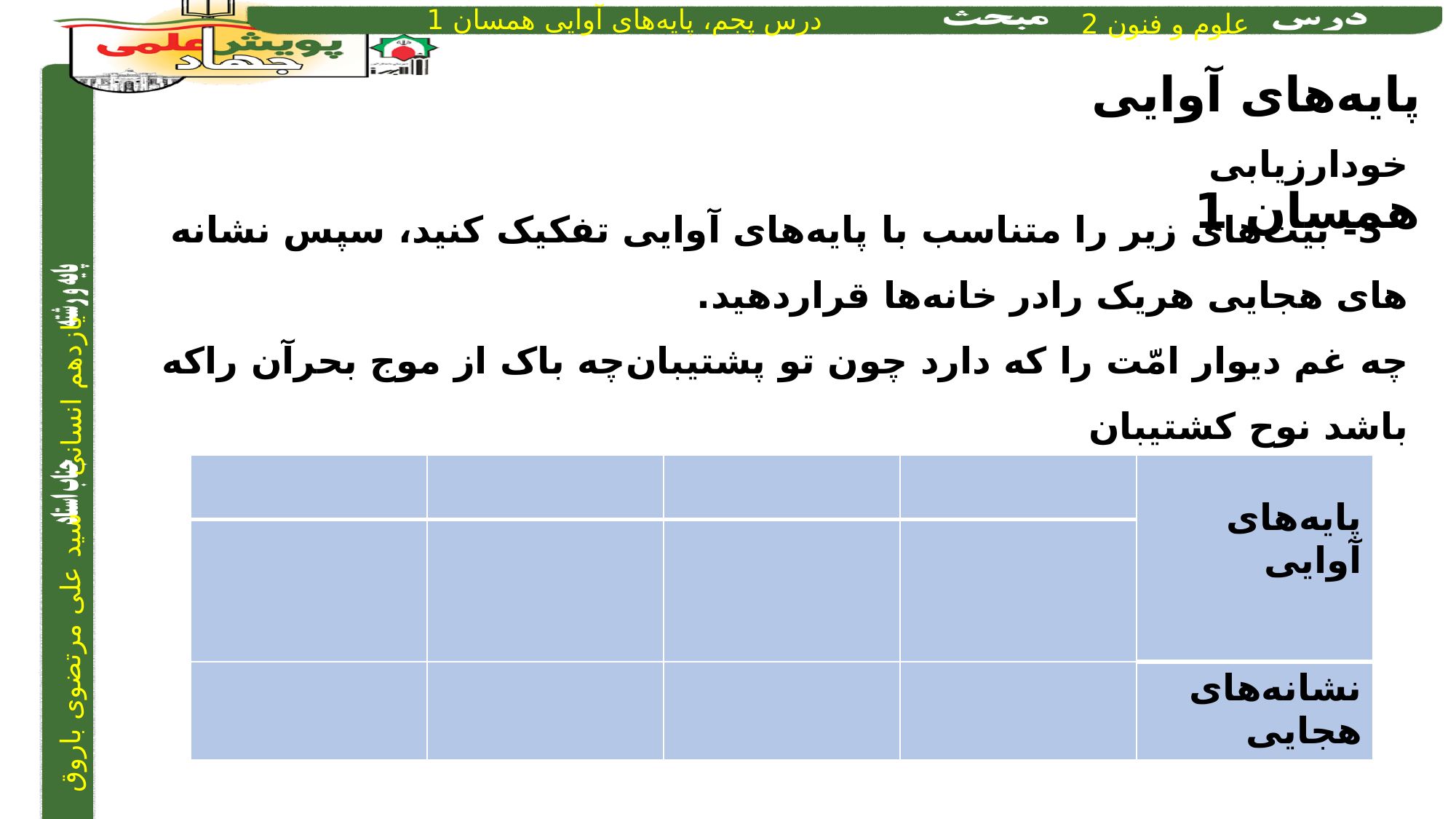

پایه‌های آوایی همسان 1
خودارزیابی
  3- بیت‌های زیر را متناسب با پایه‌های آوایی تفکیک کنید، سپس نشانه  های هجایی هریک رادر خانه‌ها قراردهید.
چه غم دیوار امّت را که دارد چون تو پشتیبان	چه‌ باک از موج بحرآن راکه باشد نوح کشتیبان

|  |  |  |  | پایه‌های آوایی |
| --- | --- | --- | --- | --- |
|  |  |  |  |  |
|  |  |  |  | نشانه‌های هجایی |